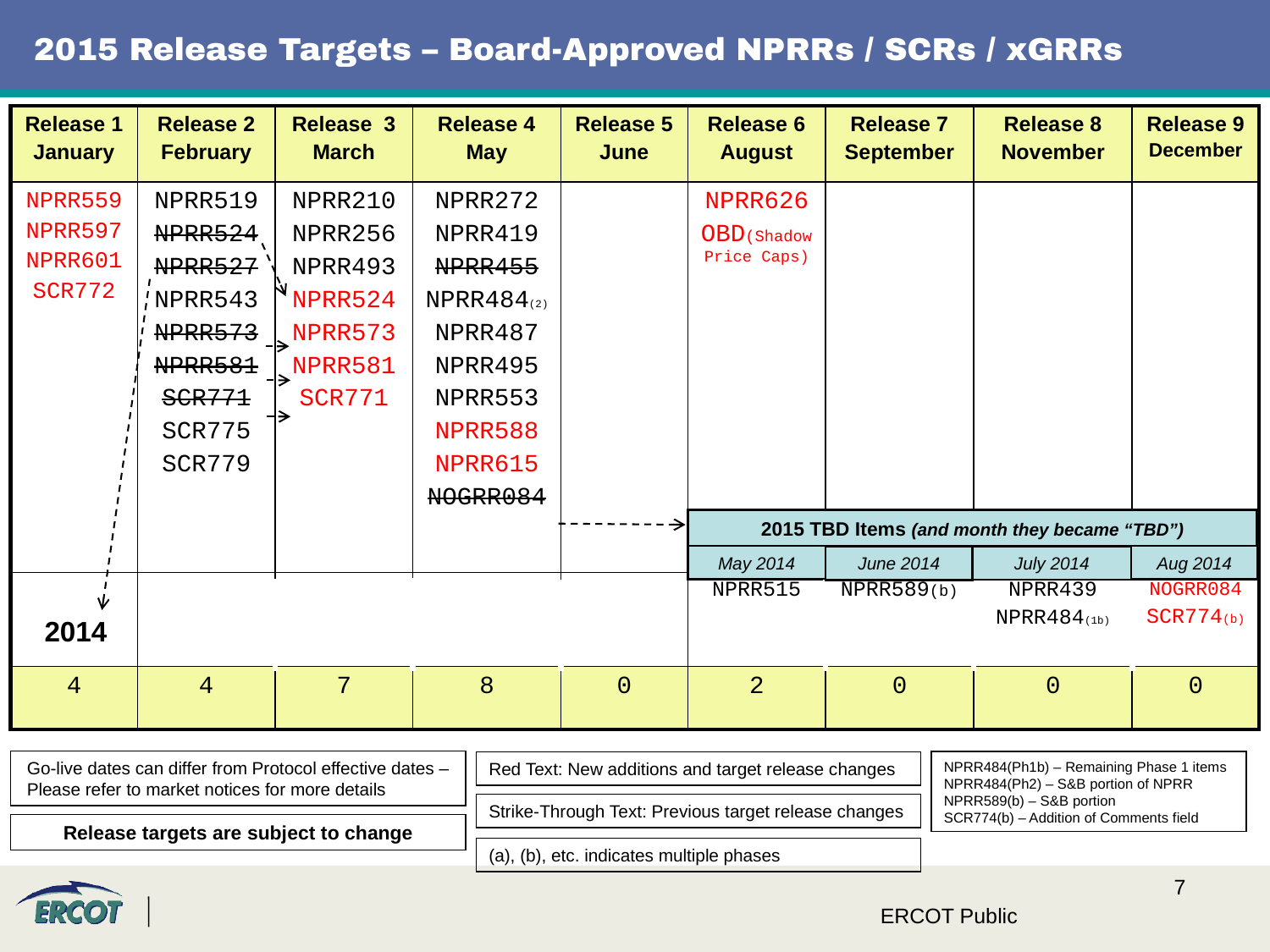

# 2015 Release Targets – Board-Approved NPRRs / SCRs / xGRRs
| Release 1 January | Release 2 February | Release 3 March | Release 4 May | Release 5 June | Release 6 August | Release 7 September | Release 8 November | Release 9 December |
| --- | --- | --- | --- | --- | --- | --- | --- | --- |
| NPRR559 NPRR597 NPRR601 SCR772 | NPRR519 NPRR524 NPRR527 NPRR543 NPRR573 NPRR581 SCR771 SCR775 SCR779 | NPRR210 NPRR256 NPRR493 NPRR524 NPRR573 NPRR581 SCR771 | NPRR272 NPRR419 NPRR455 NPRR484(2) NPRR487 NPRR495 NPRR553 NPRR588 NPRR615 NOGRR084 |  | NPRR626 OBD(Shadow Price Caps) |  |  |  |
|  |  |  |  |  | NPRR515 | NPRR589(b) | NPRR439 NPRR484(1b) | NOGRR084 SCR774(b) |
| 4 | 4 | 7 | 8 | 0 | 2 | 0 | 0 | 0 |

2015 TBD Items (and month they became “TBD”)
May 2014
Aug 2014
July 2014
June 2014
2014
NPRR484(Ph1b) – Remaining Phase 1 items
NPRR484(Ph2) – S&B portion of NPRR
NPRR589(b) – S&B portion
SCR774(b) – Addition of Comments field
Go-live dates can differ from Protocol effective dates – Please refer to market notices for more details
Red Text: New additions and target release changes
Strike-Through Text: Previous target release changes
Release targets are subject to change
(a), (b), etc. indicates multiple phases
ERCOT Public